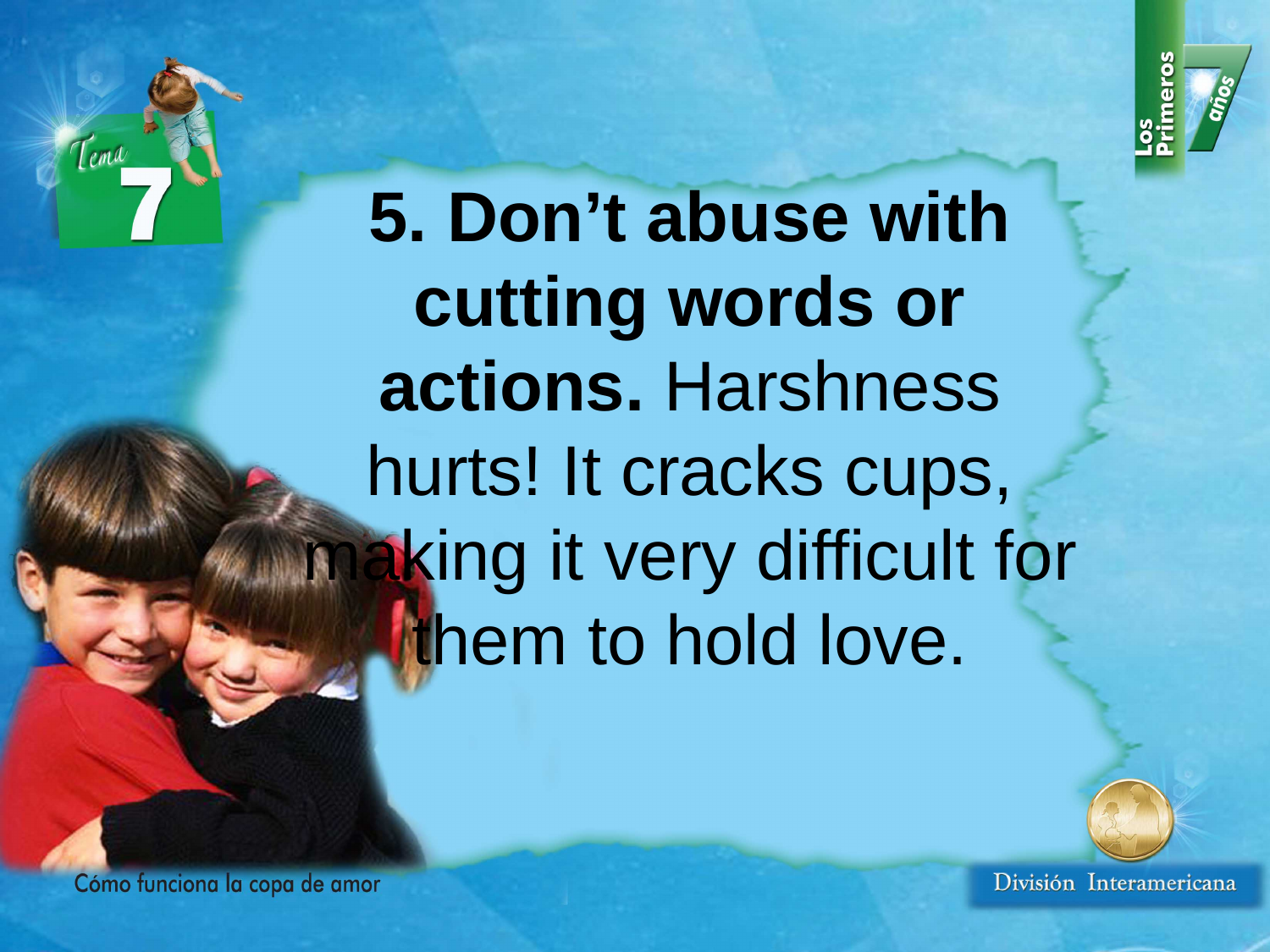

5. Don’t abuse with cutting words or actions. Harshness hurts! It cracks cups, making it very difficult for them to hold love.